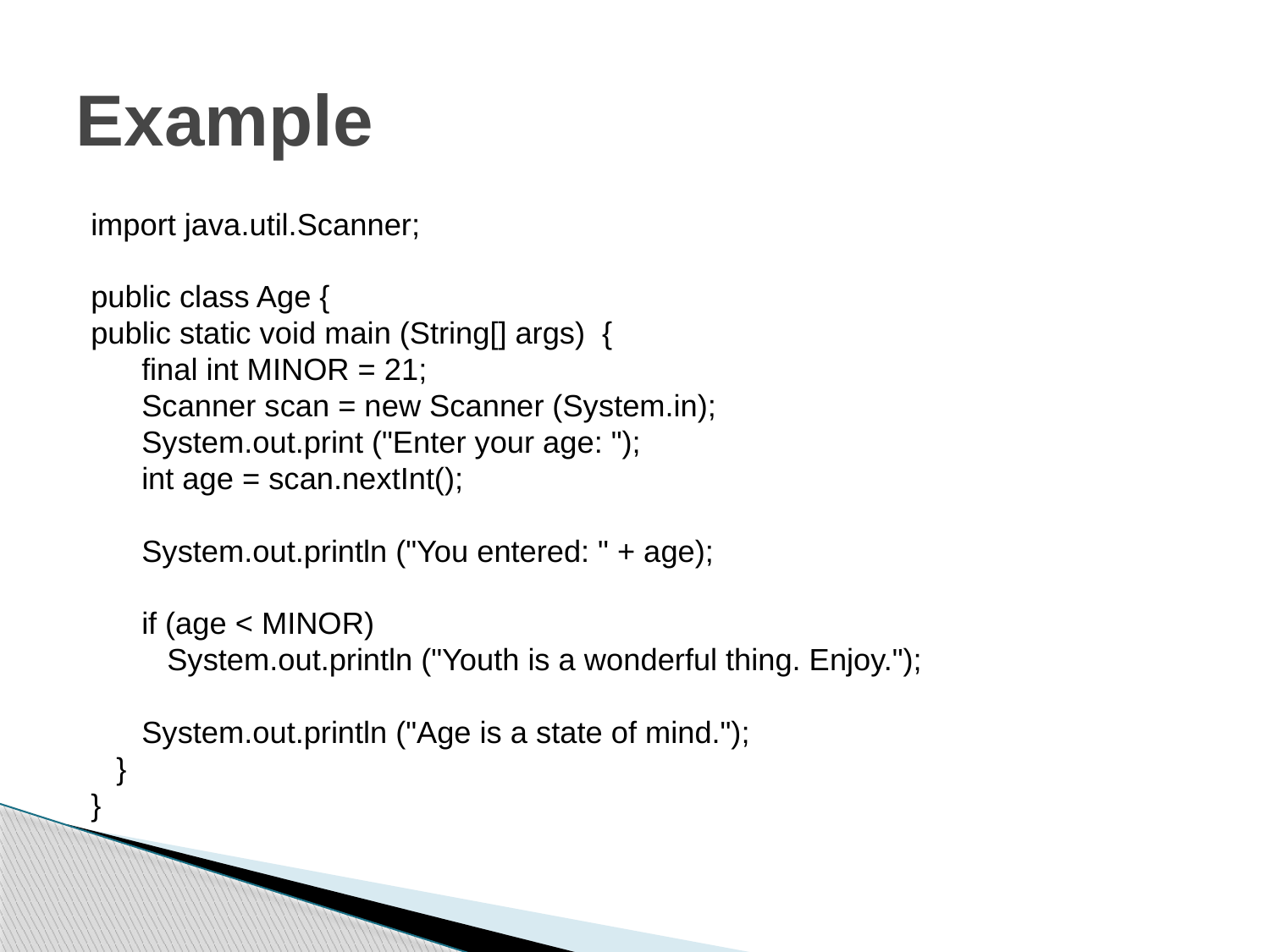

# Example
import java.util.Scanner;

public class Age {
public static void main (String[] args)  {
      final int MINOR = 21;
      Scanner scan = new Scanner (System.in);
      System.out.print ("Enter your age: ");
      int age = scan.nextInt();

      System.out.println ("You entered: " + age);

      if (age < MINOR)
         System.out.println ("Youth is a wonderful thing. Enjoy.");

      System.out.println ("Age is a state of mind.");
   }
}